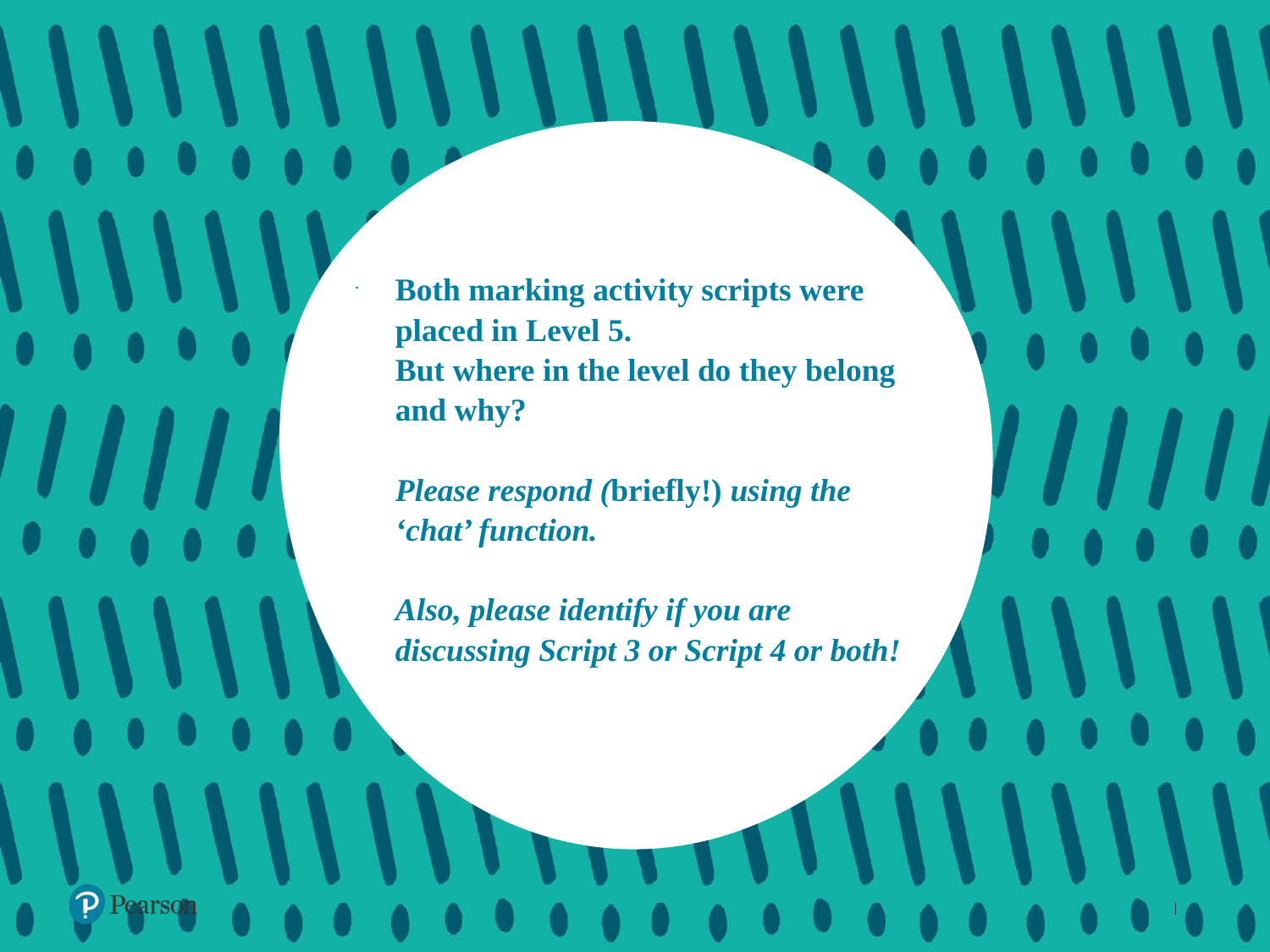

# Both marking activity scripts were placed in Level 5. But where in the level do they belong and why? Please respond (briefly!) using the ‘chat’ function. Also, please identify if you are discussing Script 3 or Script 4 or both!